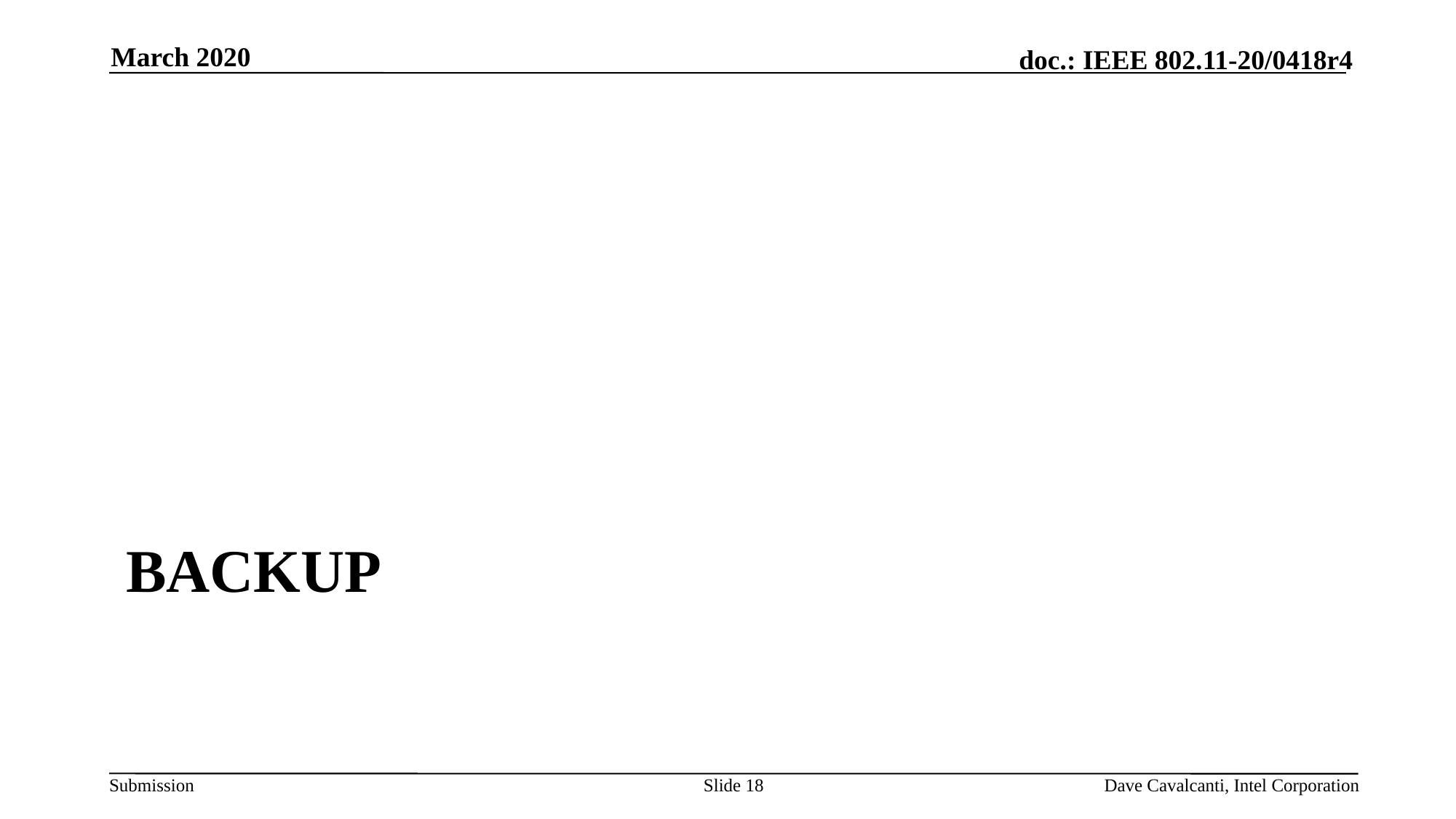

March 2020

# backup
Slide 18
Dave Cavalcanti, Intel Corporation